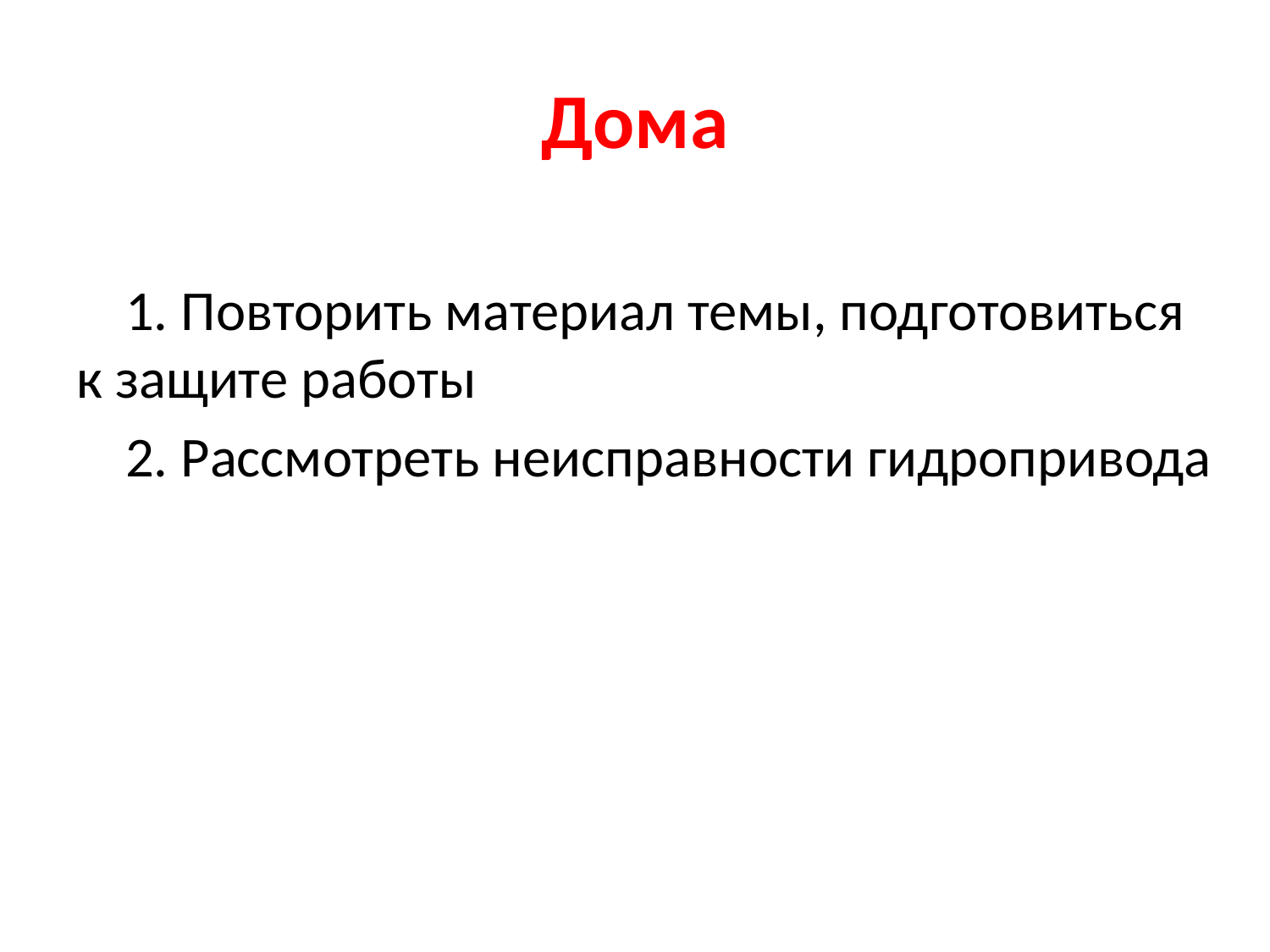

# Дома
1. Повторить материал темы, подготовиться к защите работы
2. Рассмотреть неисправности гидропривода